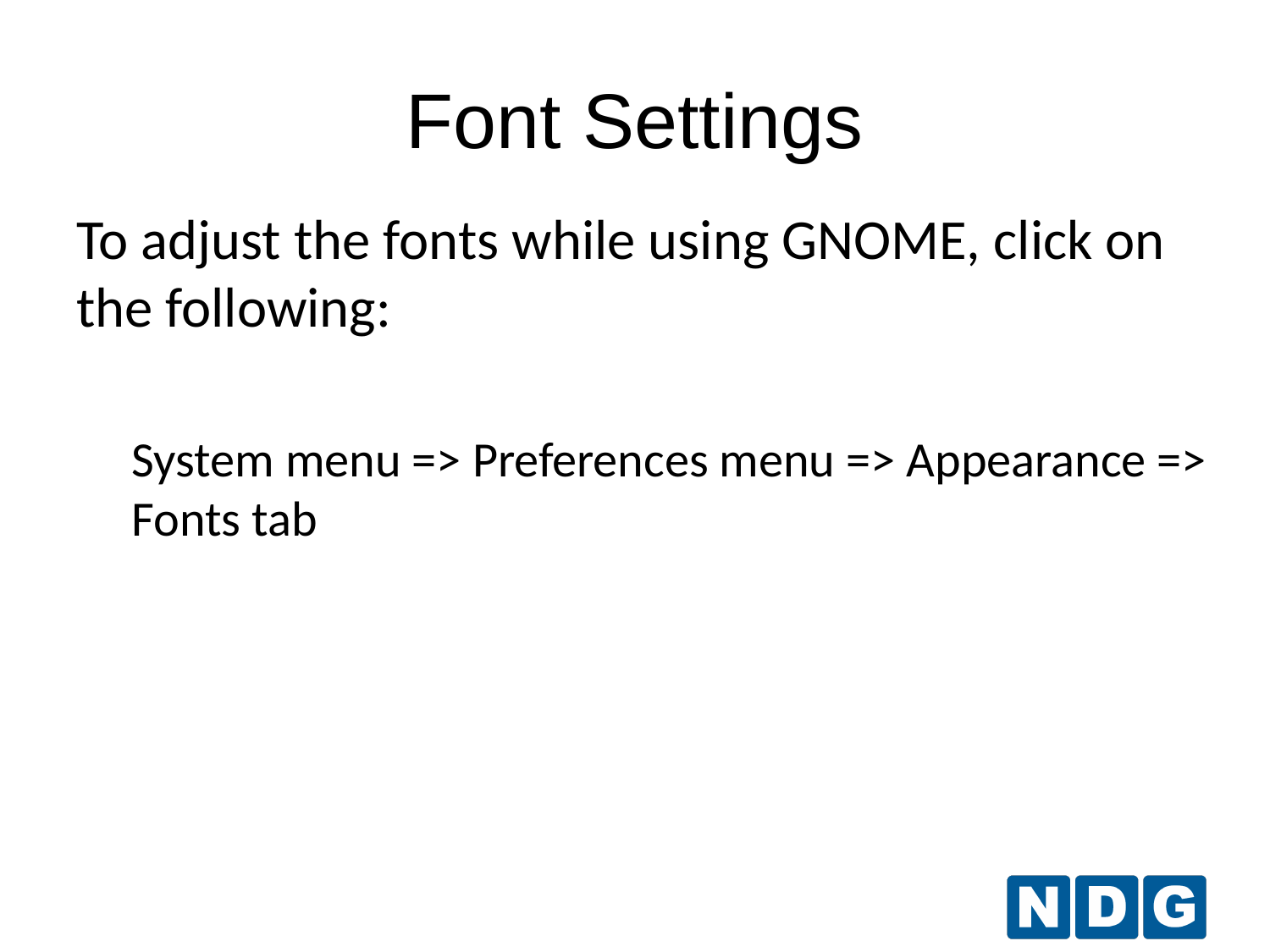

# Font Settings
To adjust the fonts while using GNOME, click on the following:

System menu => Preferences menu => Appearance => Fonts tab